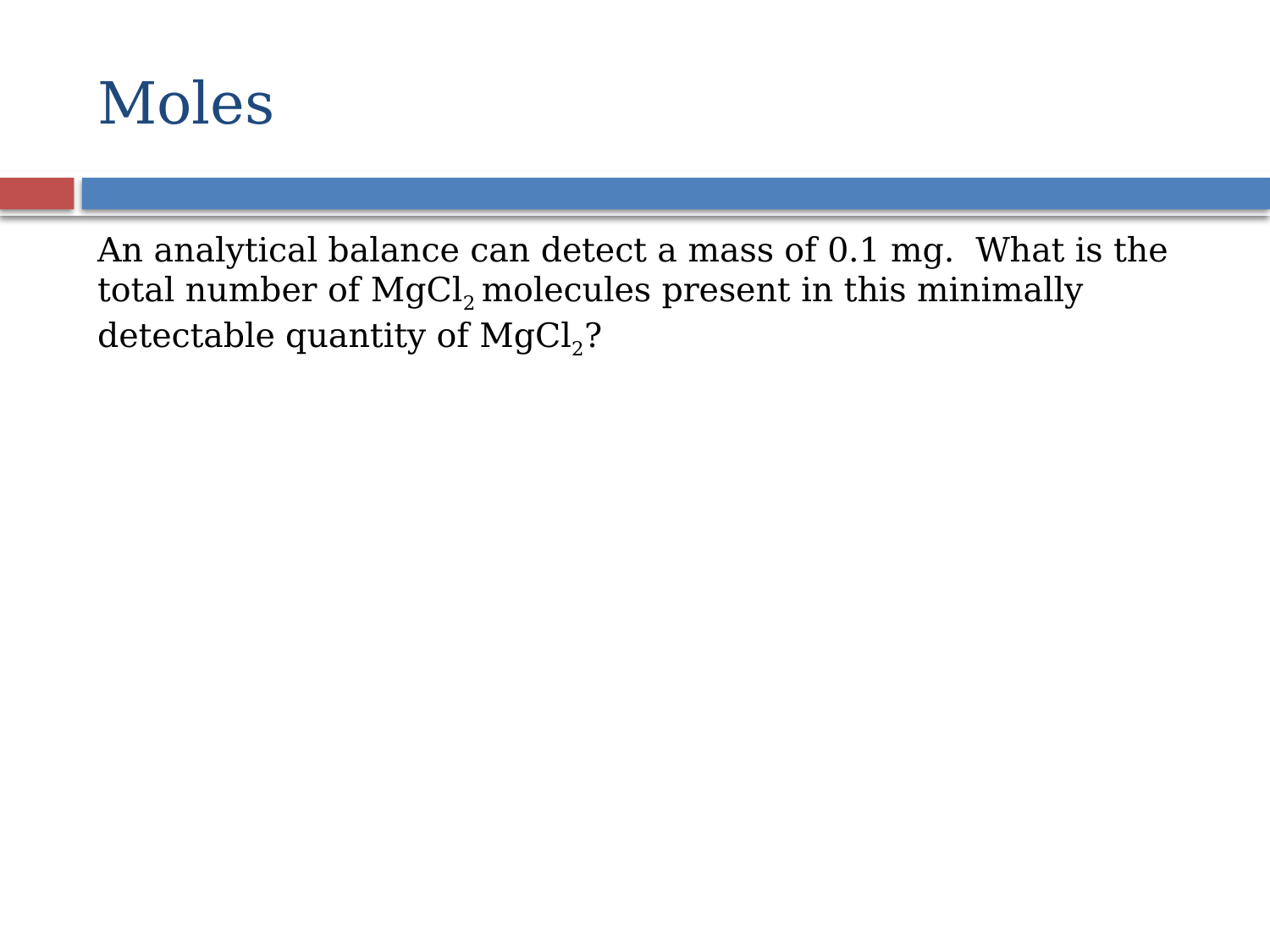

# Moles
An analytical balance can detect a mass of 0.1 mg.  What is the total number of MgCl2 molecules present in this minimally detectable quantity of MgCl2?